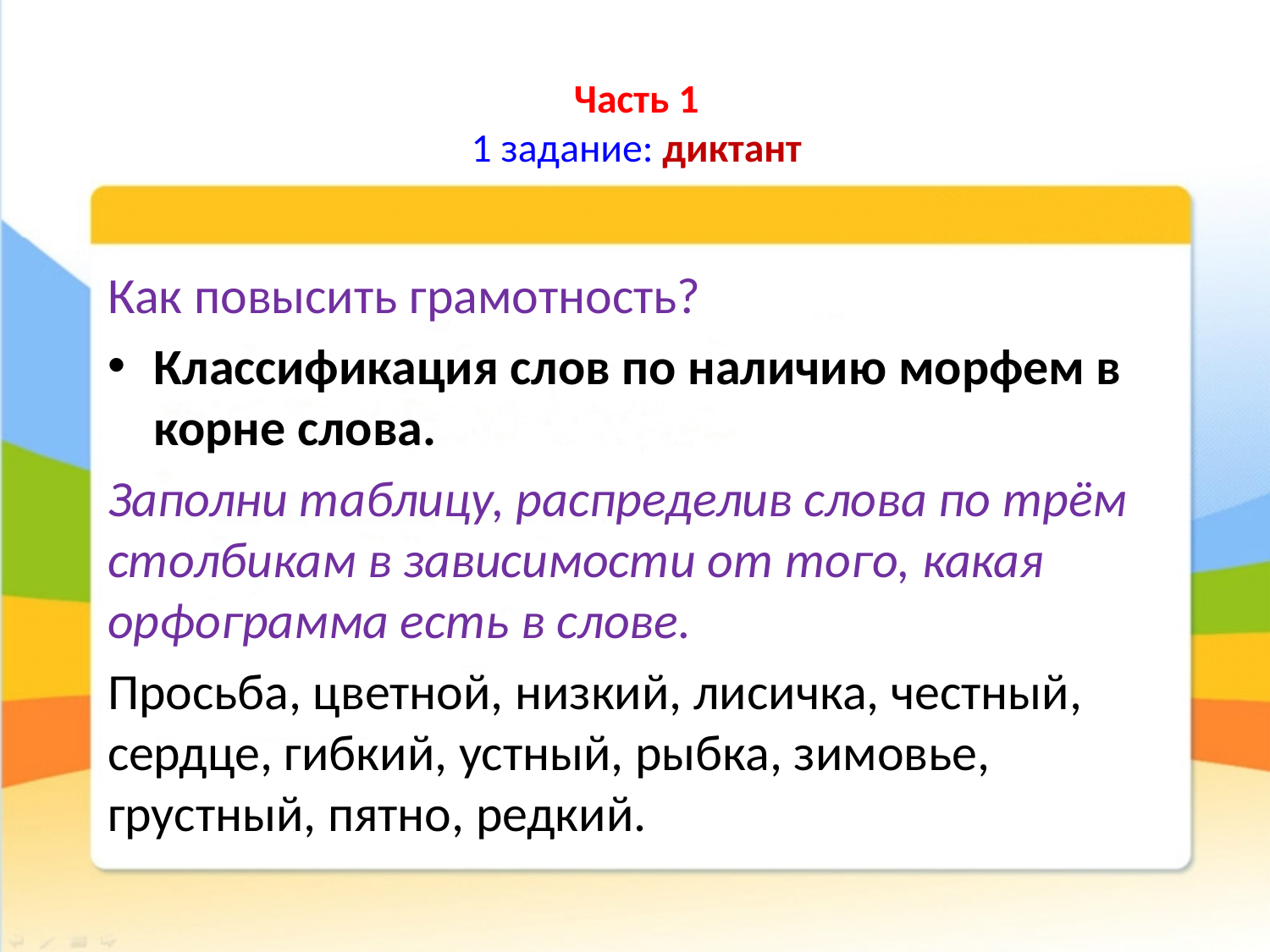

# Часть 1 1 задание: диктант
Как повысить грамотность?
Классификация слов по наличию морфем в корне слова.
Заполни таблицу, распределив слова по трём столбикам в зависимости от того, какая орфограмма есть в слове.
Просьба, цветной, низкий, лисичка, честный, сердце, гибкий, устный, рыбка, зимовье, грустный, пятно, редкий.